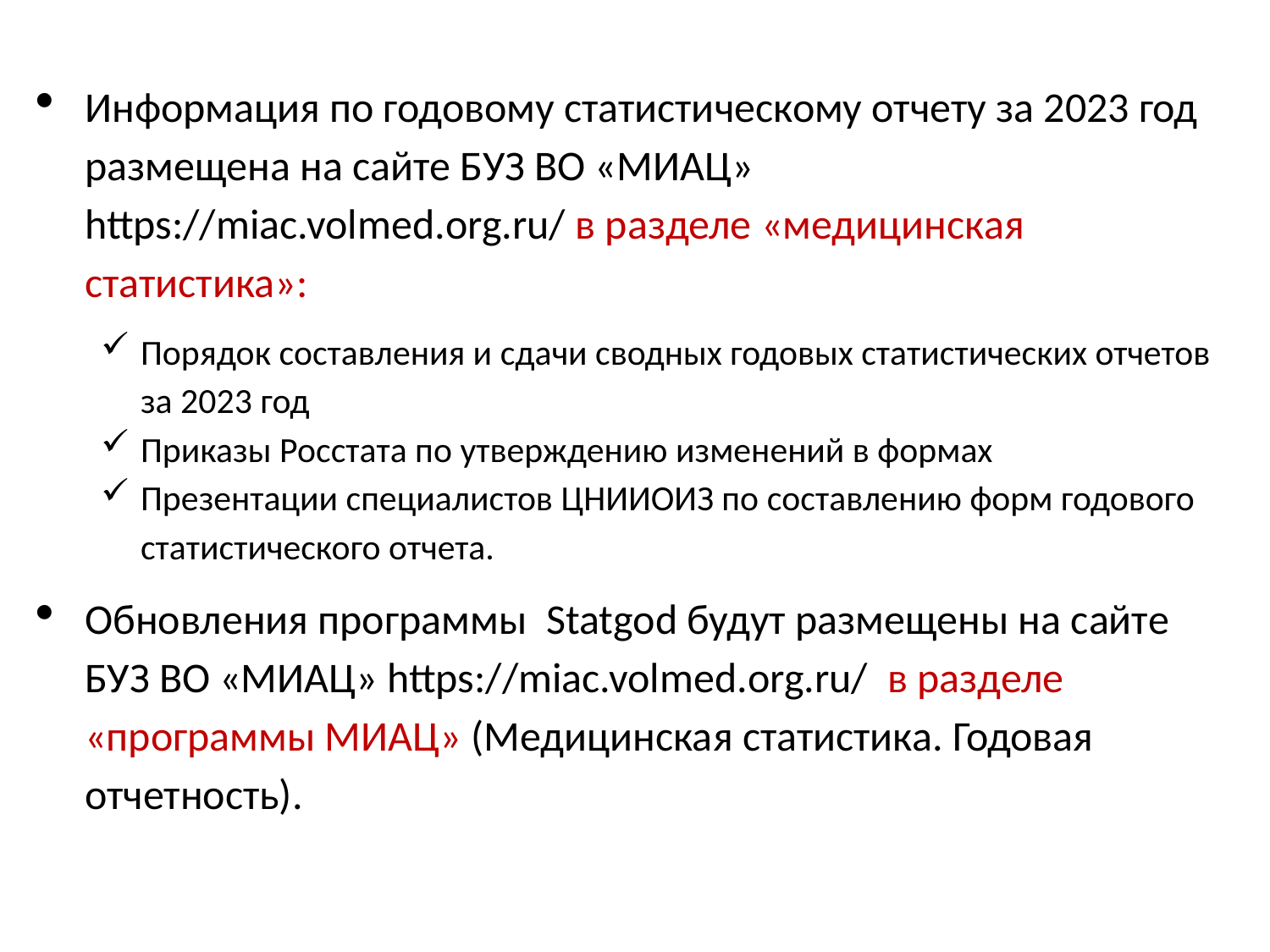

Информация по годовому статистическому отчету за 2023 год размещена на сайте БУЗ ВО «МИАЦ» https://miac.volmed.org.ru/ в разделе «медицинская статистика»:
Порядок составления и сдачи сводных годовых статистических отчетов за 2023 год
Приказы Росстата по утверждению изменений в формах
Презентации специалистов ЦНИИОИЗ по составлению форм годового статистического отчета.
Обновления программы  Statgod будут размещены на сайте БУЗ ВО «МИАЦ» https://miac.volmed.org.ru/  в разделе «программы МИАЦ» (Медицинская статистика. Годовая отчетность).